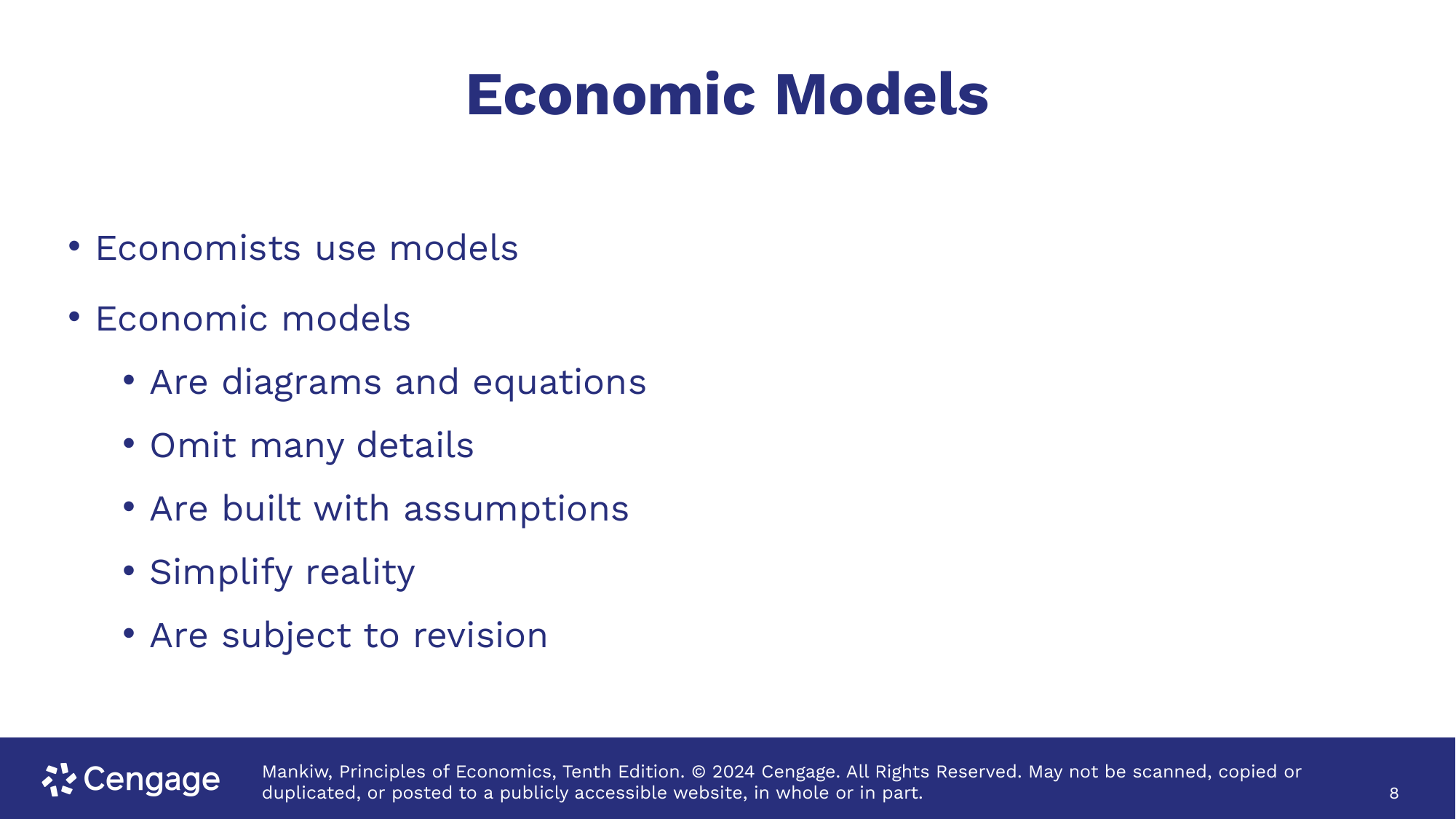

# Economic Models
Economists use models
Economic models
Are diagrams and equations
Omit many details
Are built with assumptions
Simplify reality
Are subject to revision